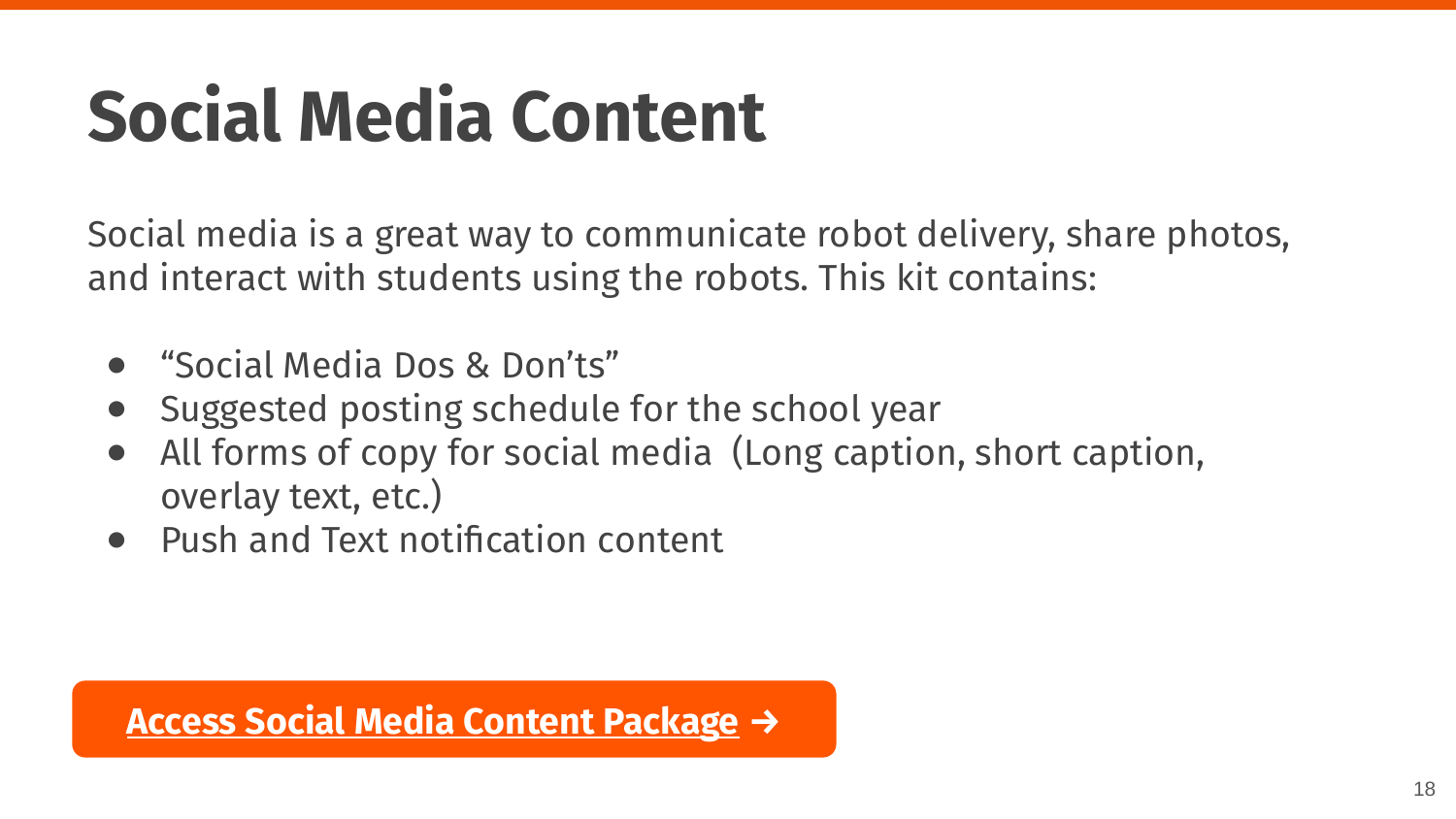

Social Media Content
Social media is a great way to communicate robot delivery, share photos, and interact with students using the robots. This kit contains:

“Social Media Dos & Don’ts”
Suggested posting schedule for the school year
All forms of copy for social media  (Long caption, short caption, overlay text, etc.)
Push and Text notification content
Access Social Media Content Package →
18